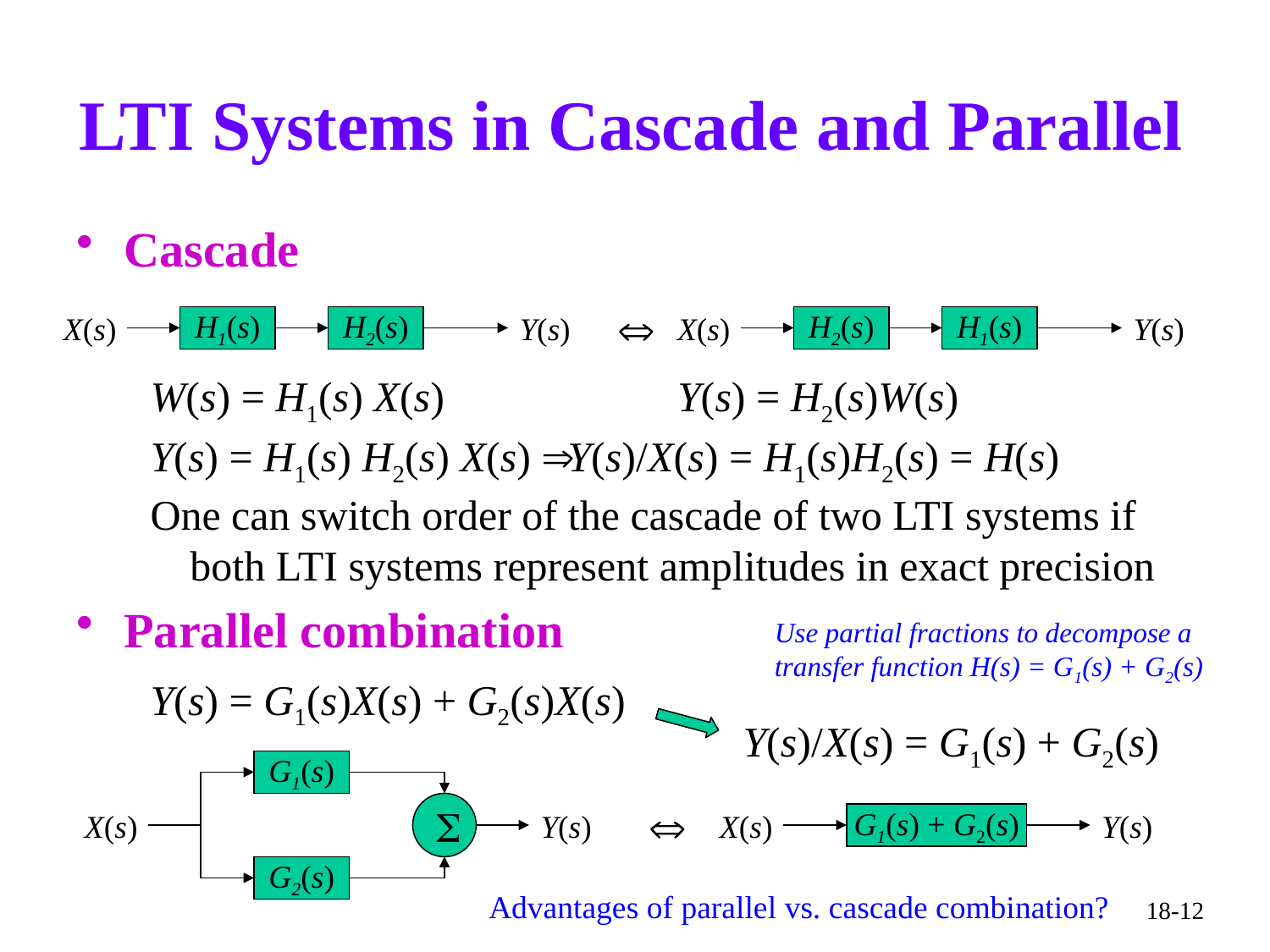

# LTI Systems in Cascade and Parallel
Cascade
X(s)
H1(s)
H2(s)
Y(s)
⇔
X(s)
H2(s)
H1(s)
Y(s)
W(s) = H1(s) X(s)                      Y(s) = H2(s)W(s)
Y(s) = H1(s) H2(s) X(s) ⇒ Y(s)/X(s) = H1(s)H2(s) = H(s)
One can switch order of the cascade of two LTI systems if both LTI systems represent amplitudes in exact precision
Parallel combination
Use partial fractions to decompose a transfer function H(s) = G1(s) + G2(s)
Y(s) = G1(s)X(s) + G2(s)X(s)
Y(s)/X(s) = G1(s) + G2(s)

G1(s)
Σ
X(s)
Y(s)
G2(s)
⇔
X(s)
G1(s) + G2(s)
Y(s)
Advantages of parallel vs. cascade combination?
18-12